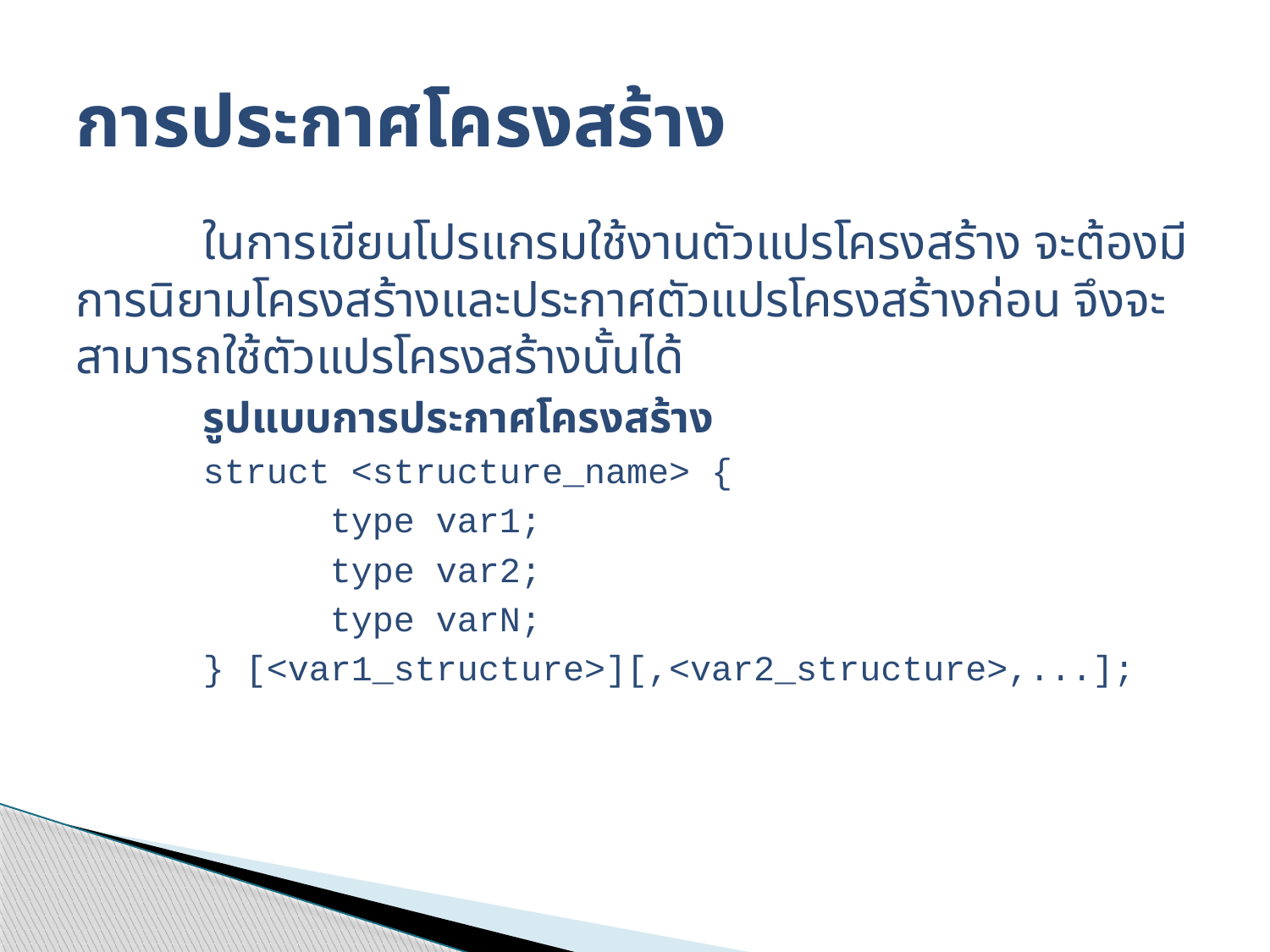

# การประกาศโครงสร้าง
	ในการเขียนโปรแกรมใช้งานตัวแปรโครงสร้าง จะต้องมีการนิยามโครงสร้างและประกาศตัวแปรโครงสร้างก่อน จึงจะสามารถใช้ตัวแปรโครงสร้างนั้นได้
	รูปแบบการประกาศโครงสร้าง
	struct <structure_name> {
		type var1;
		type var2;
		type varN;
	} [<var1_structure>][,<var2_structure>,...];